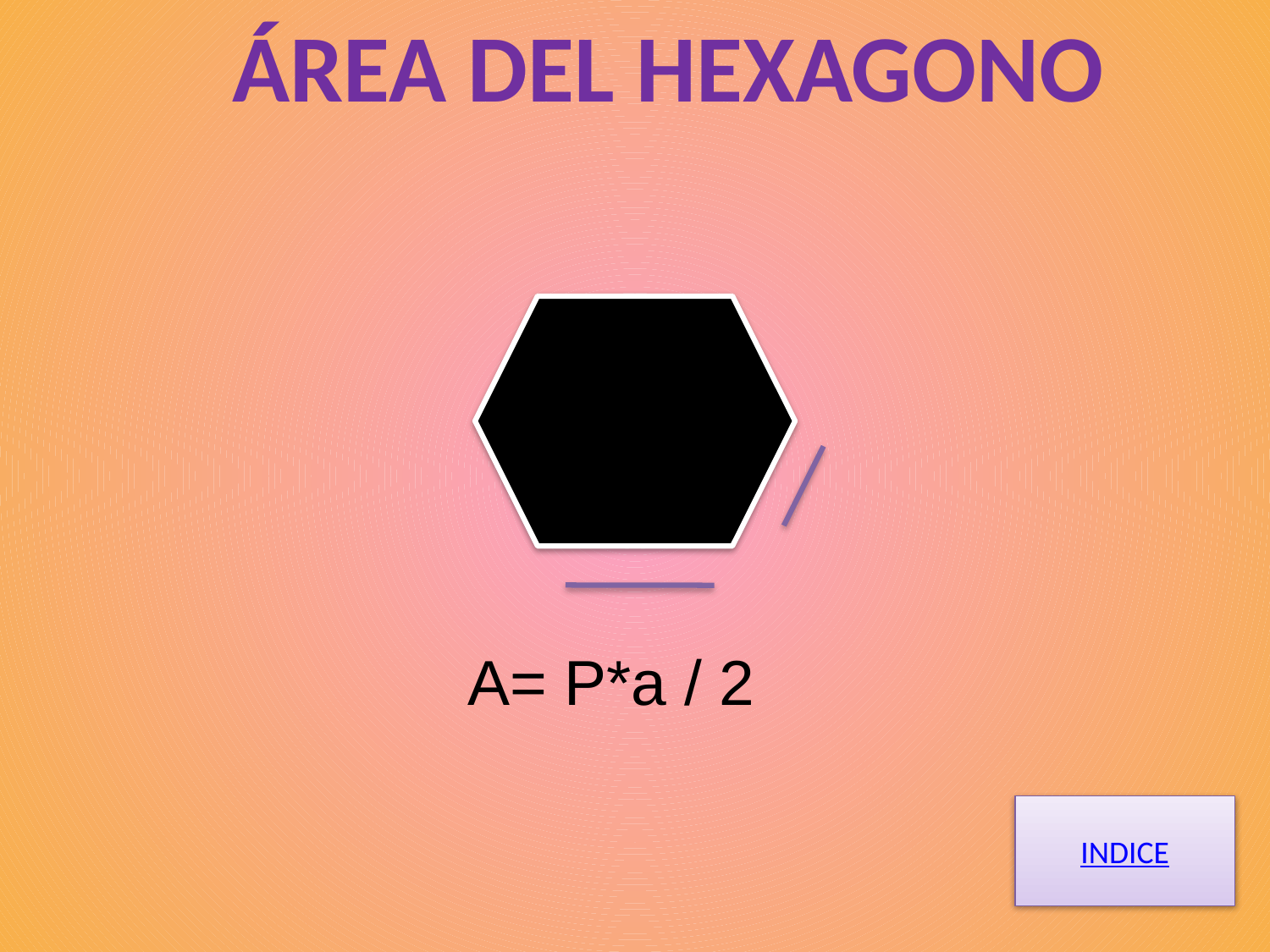

ÁREA DEL HEXAGONO

A= P*a / 2
INDICE